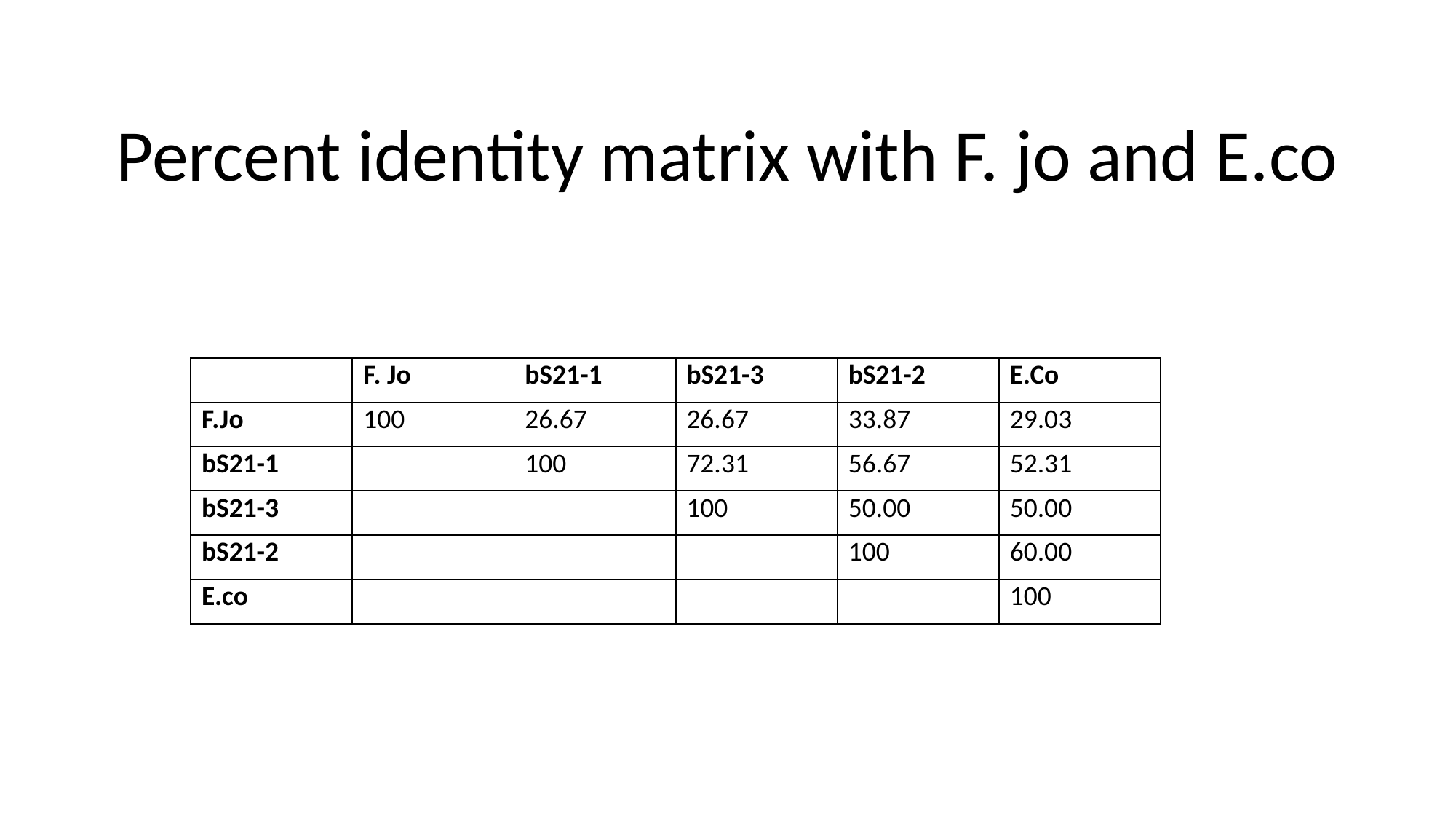

Percent identity matrix with F. jo and E.co
|  | F. Jo | bS21-1 | bS21-3 | bS21-2 | E.Co |
| --- | --- | --- | --- | --- | --- |
| F.Jo | 100 | 26.67 | 26.67 | 33.87 | 29.03 |
| bS21-1 |  | 100 | 72.31 | 56.67 | 52.31 |
| bS21-3 |  |  | 100 | 50.00 | 50.00 |
| bS21-2 |  |  |  | 100 | 60.00 |
| E.co |  |  |  |  | 100 |